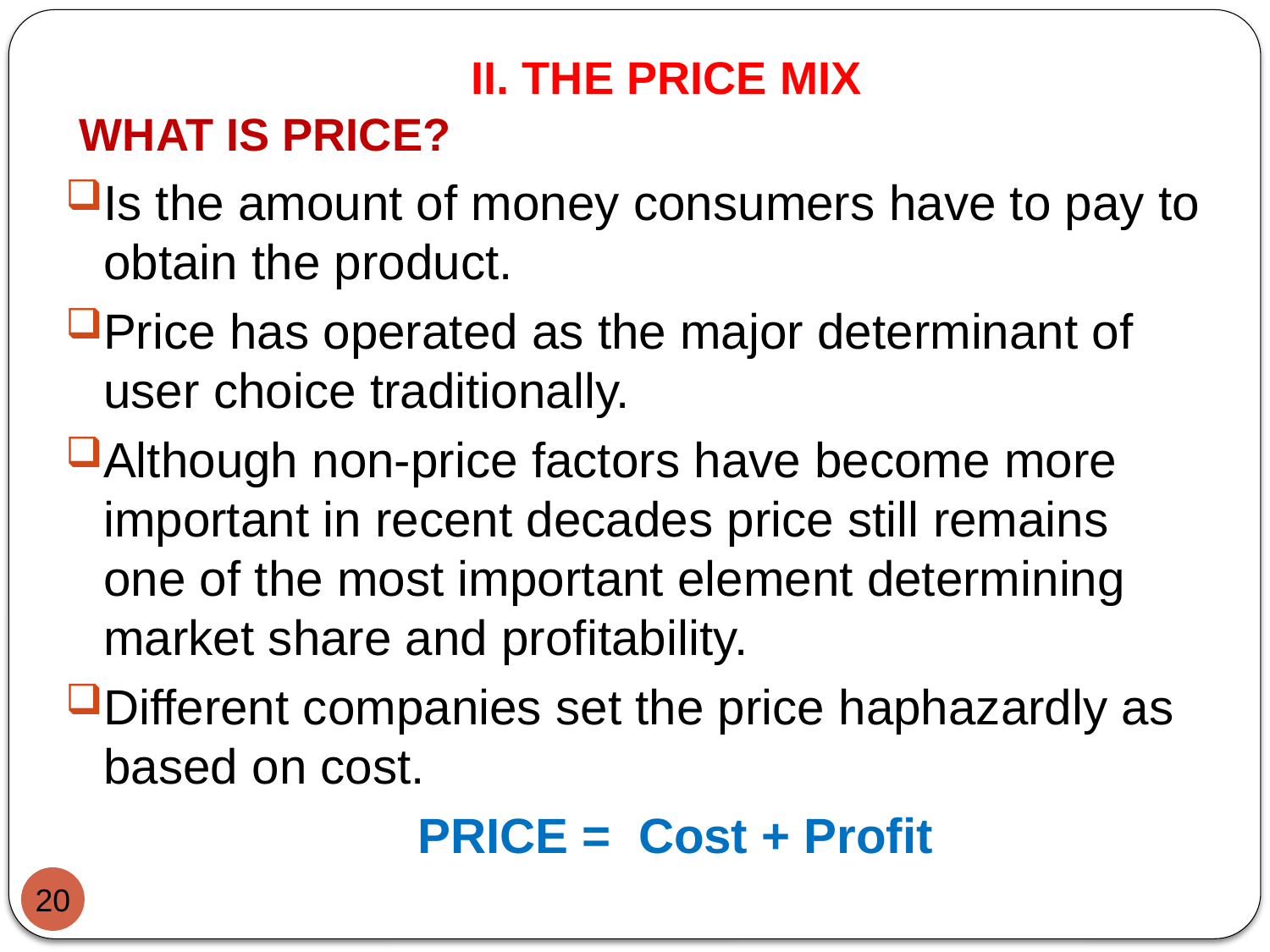

# II. THE PRICE MIX
 WHAT IS PRICE?
Is the amount of money consumers have to pay to obtain the product.
Price has operated as the major determinant of user choice traditionally.
Although non-price factors have become more important in recent decades price still remains one of the most important element determining market share and profitability.
Different companies set the price haphazardly as based on cost.
                                     PRICE =  Cost + Profit
20